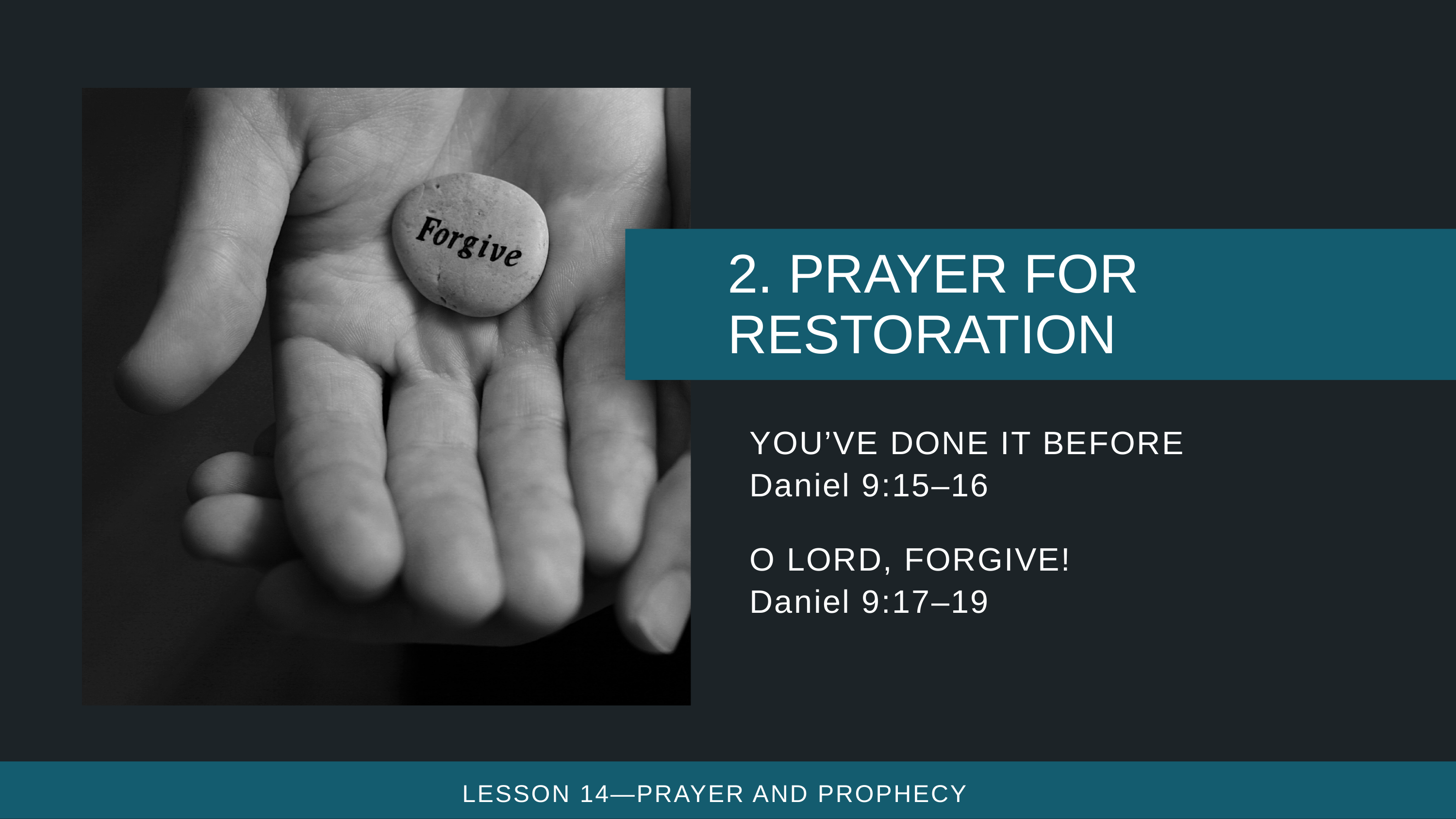

YOU’VE DONE IT BEFORE
Daniel 9:15–16
O LORD, FORGIVE!
Daniel 9:17–19